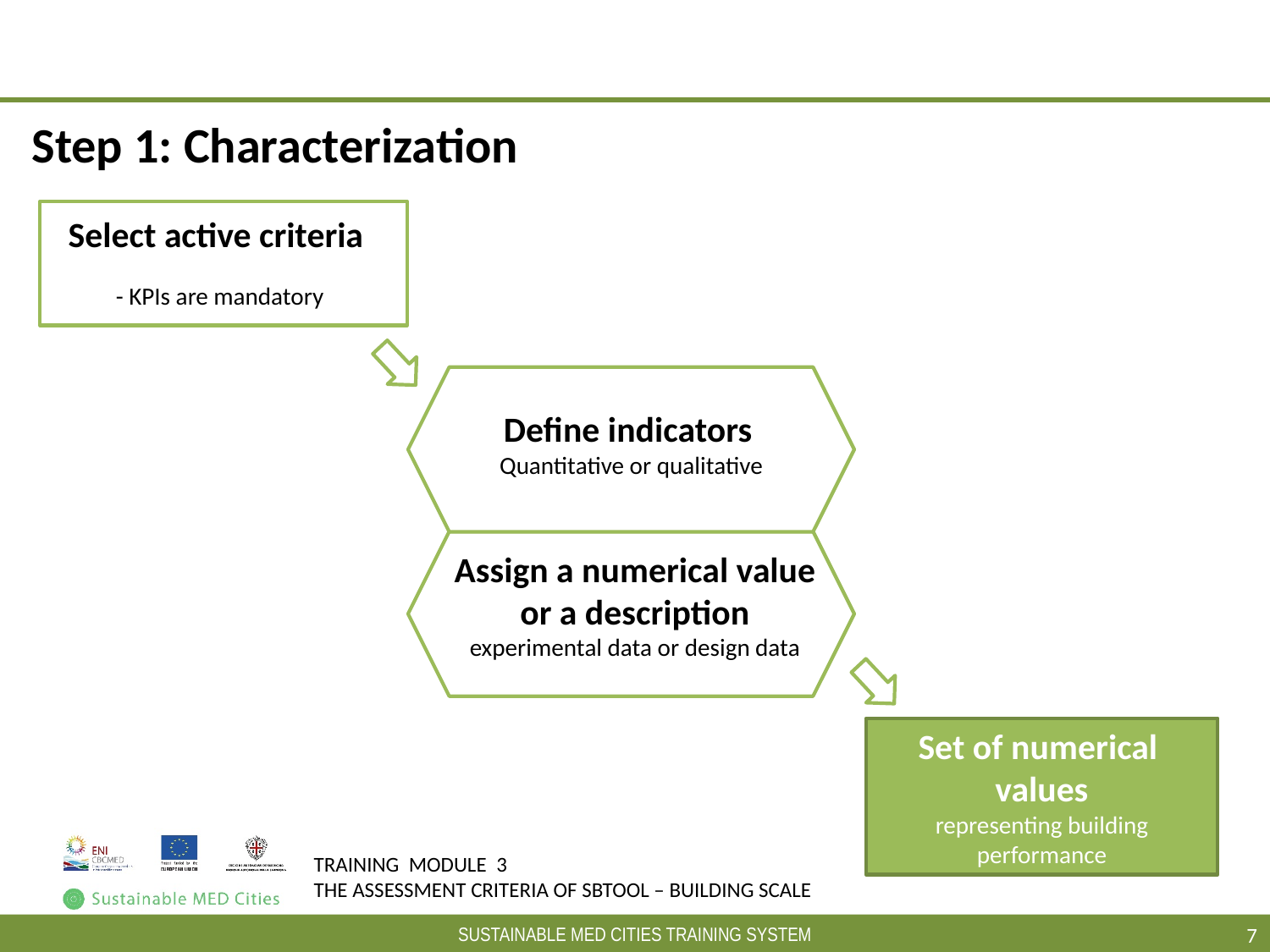

#
Step 1: Characterization

Select active criteria

- KPIs are mandatory

Define indicators
Quantitative or qualitative

Assign a numerical value or a description
experimental data or design data

Set of numerical
values
representing building
performance
7